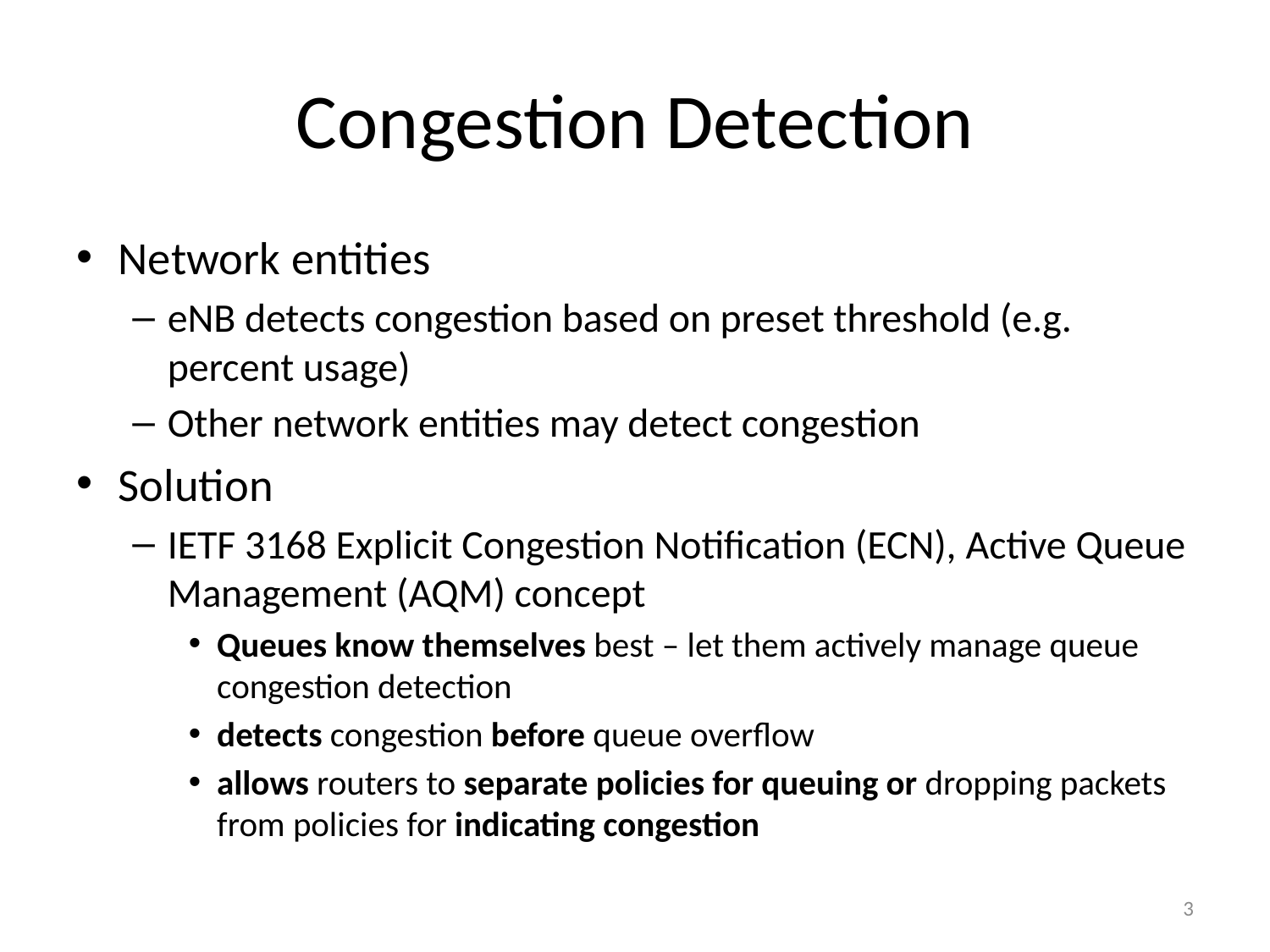

# Congestion Detection
Network entities
eNB detects congestion based on preset threshold (e.g. percent usage)
Other network entities may detect congestion
Solution
IETF 3168 Explicit Congestion Notification (ECN), Active Queue Management (AQM) concept
Queues know themselves best – let them actively manage queue congestion detection
detects congestion before queue overflow
allows routers to separate policies for queuing or dropping packets from policies for indicating congestion

3